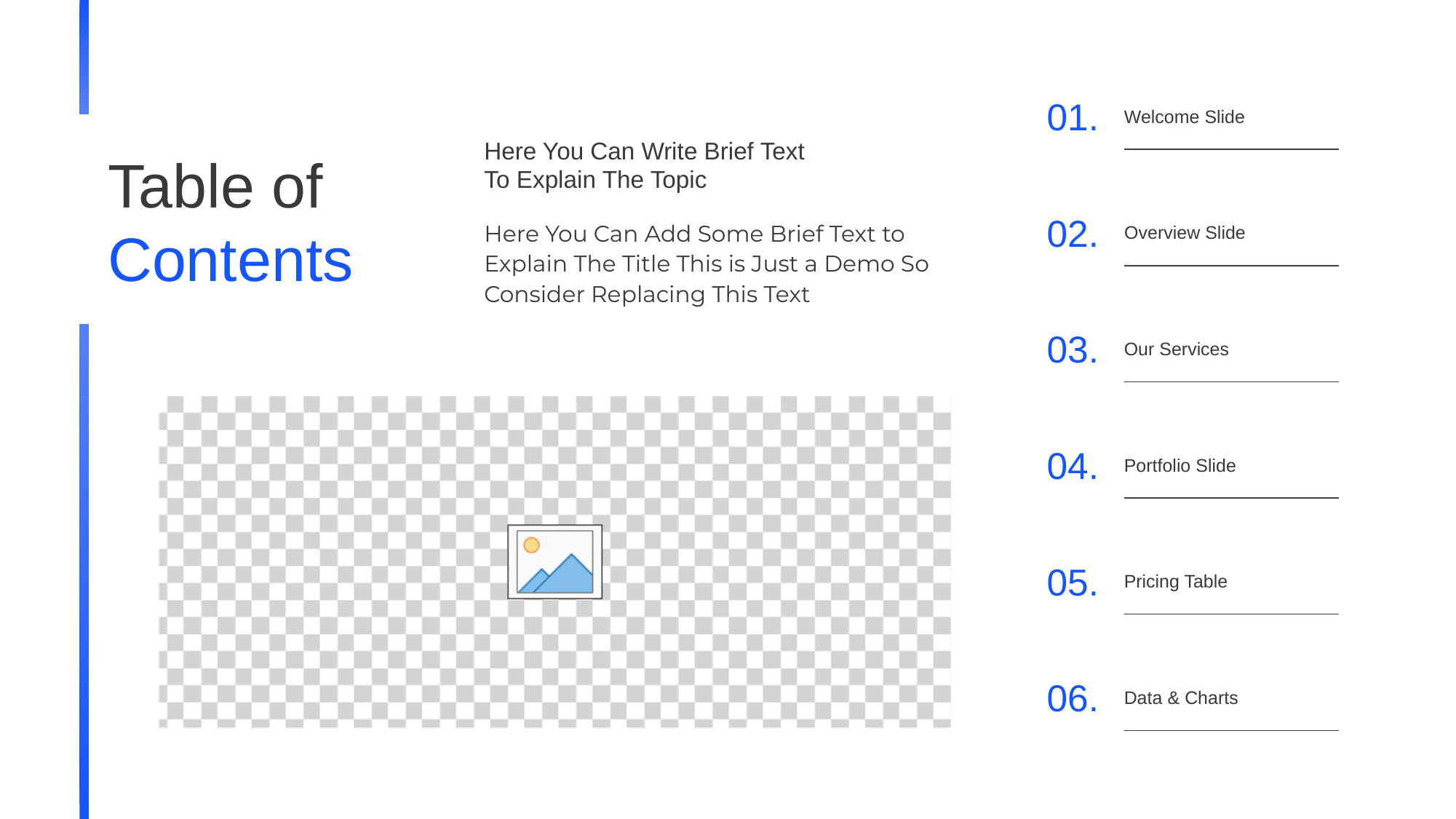

01.
Welcome Slide
Here You Can Write Brief Text
To Explain The Topic
Table of
Contents

02.
Here You Can Add Some Brief Text to Explain The Title This is Just a Demo So Consider Replacing This Text
Overview Slide

03.

Our Services

04.
Portfolio Slide

05.
Pricing Table

06.
Data & Charts